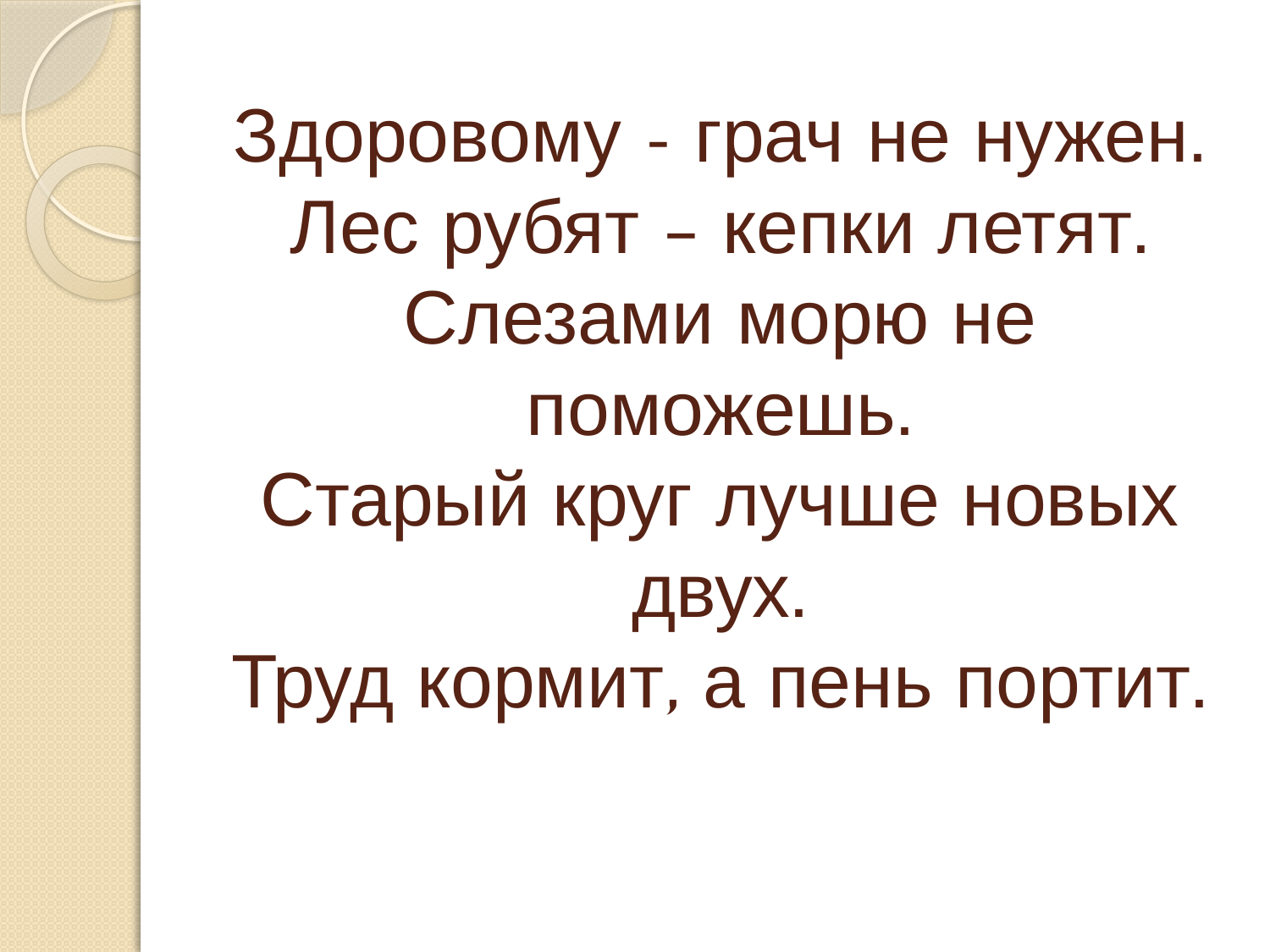

# Здоровому - грач не нужен. Лес рубят – кепки летят. Слезами морю не поможешь. Старый круг лучше новых двух. Труд кормит, а пень портит.